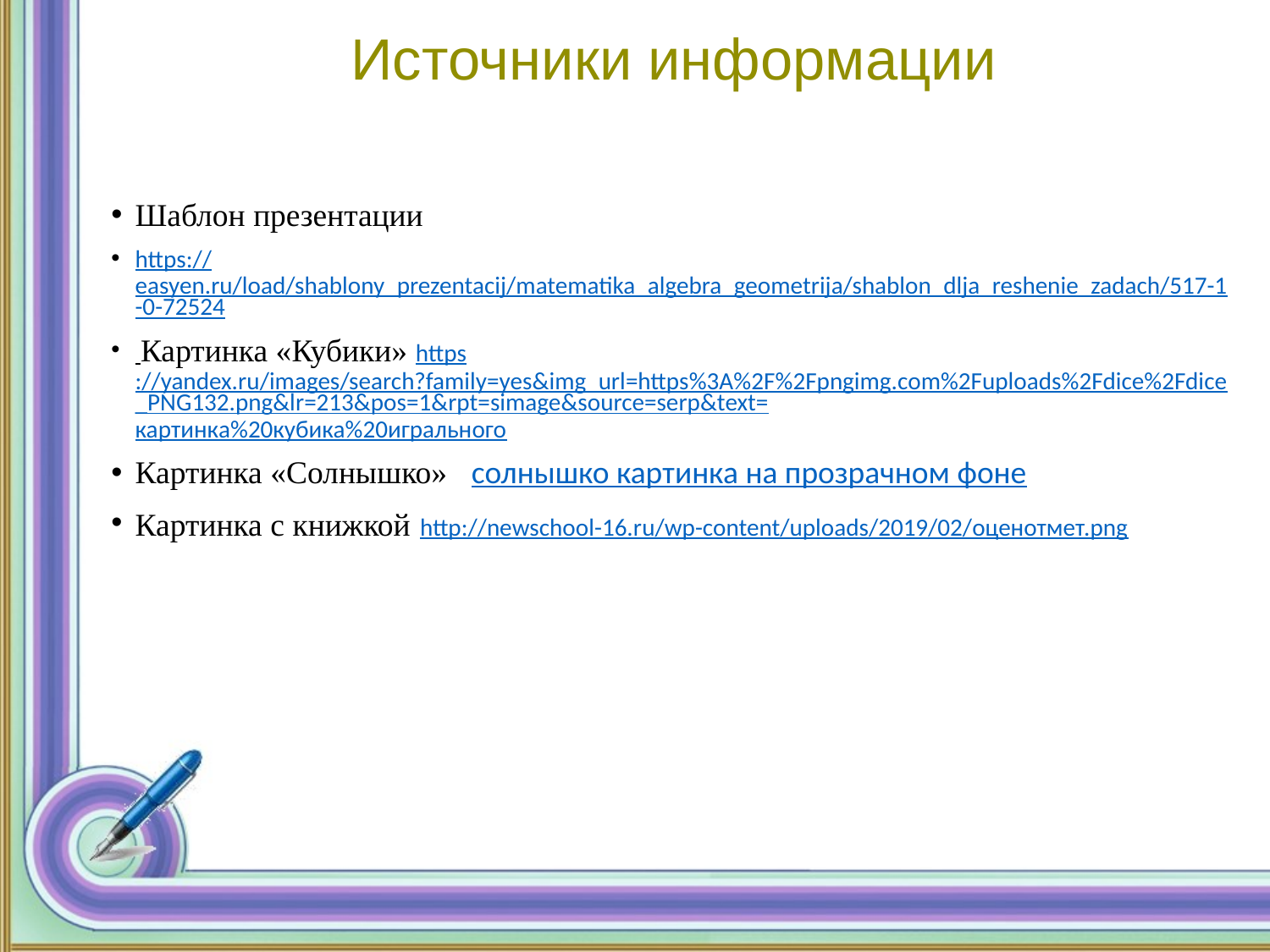

# Источники информации

Шаблон презентации
https://easyen.ru/load/shablony_prezentacij/matematika_algebra_geometrija/shablon_dlja_reshenie_zadach/517-1-0-72524
 Картинка «Кубики» https://yandex.ru/images/search?family=yes&img_url=https%3A%2F%2Fpngimg.com%2Fuploads%2Fdice%2Fdice_PNG132.png&lr=213&pos=1&rpt=simage&source=serp&text=картинка%20кубика%20игрального
Картинка «Солнышко»   солнышко картинка на прозрачном фоне
Картинка с книжкой http://newschool-16.ru/wp-content/uploads/2019/02/оценотмет.png